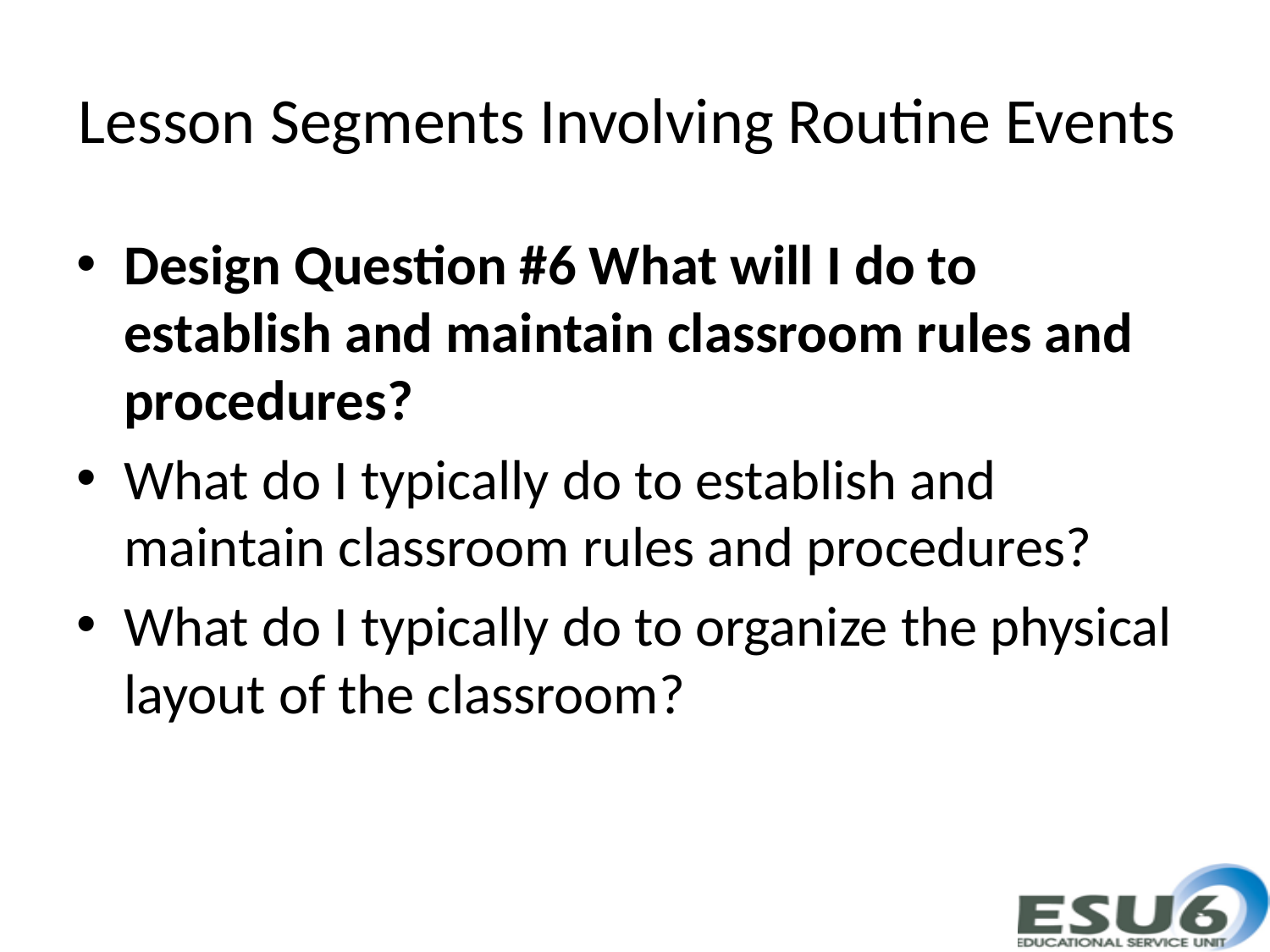

# Lesson Segments Involving Routine Events
Design Question #6 What will I do to establish and maintain classroom rules and procedures?
What do I typically do to establish and maintain classroom rules and procedures?
What do I typically do to organize the physical layout of the classroom?